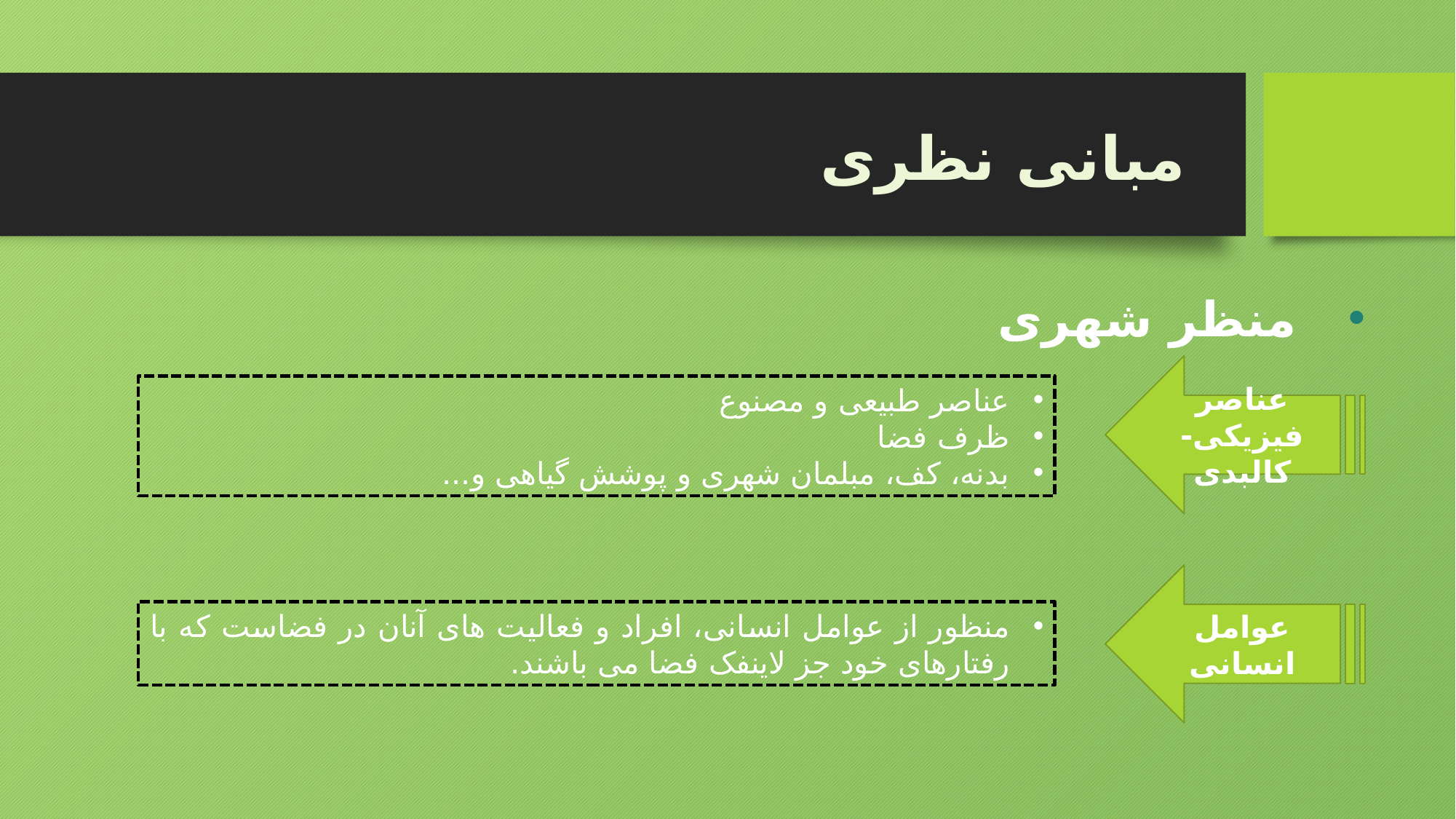

مبانی نظری
منظر شهری
عناصر فیزیکی-کالبدی
عناصر طبيعی و مصنوع
ظرف فضا
بدنه، کف، مبلمان شهری و پوشش گياهی و...
عوامل انسانی
منظور از عوامل انسانی، افراد و فعاليت های آنان در فضاست که با رفتارهای خود جز لاينفک فضا می باشند.